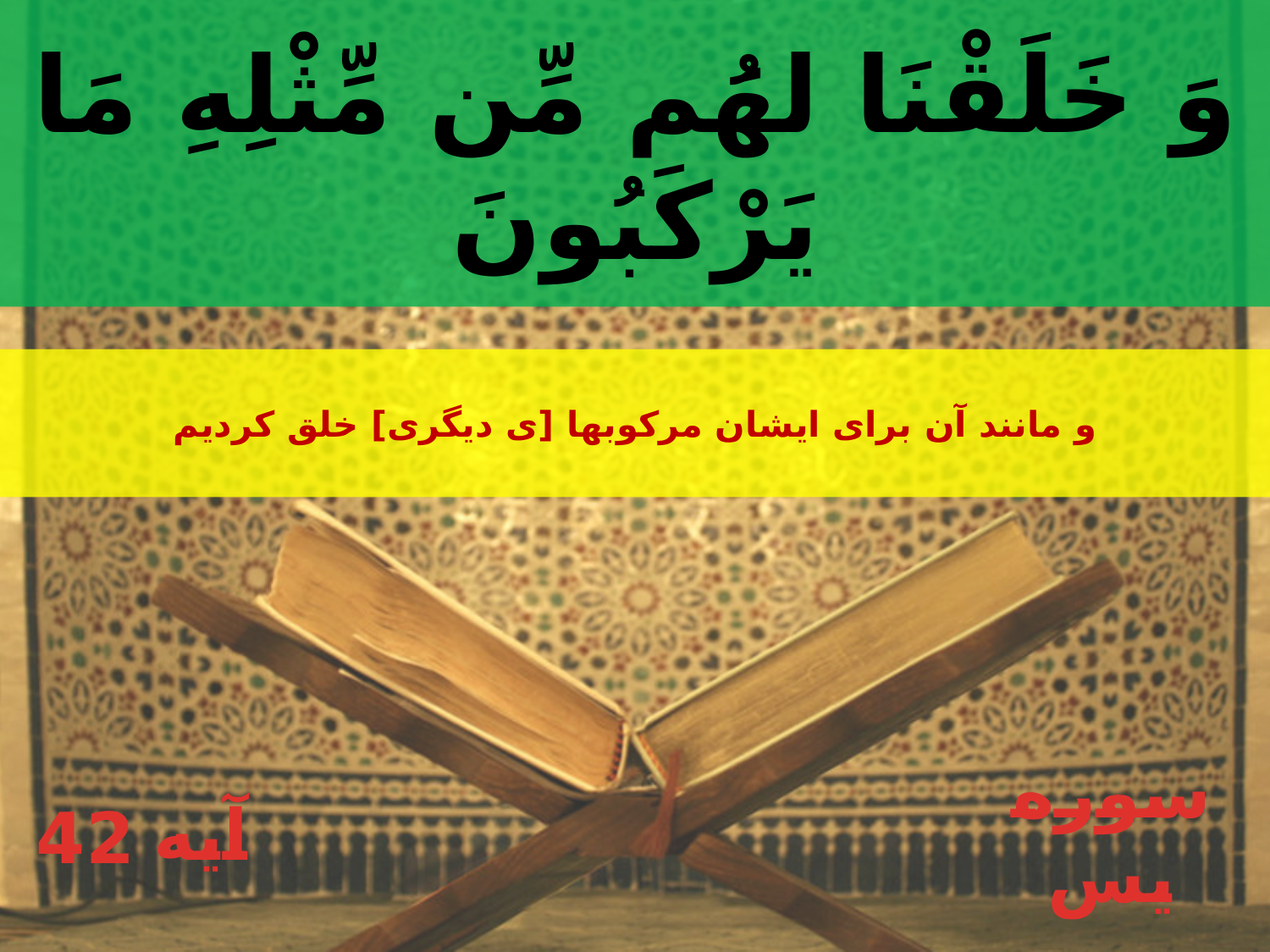

وَ خَلَقْنَا لهَُم مِّن مِّثْلِهِ مَا يَرْكَبُونَ
و مانند آن براى ايشان مركوبها [ى ديگرى‏] خلق كرديم
42